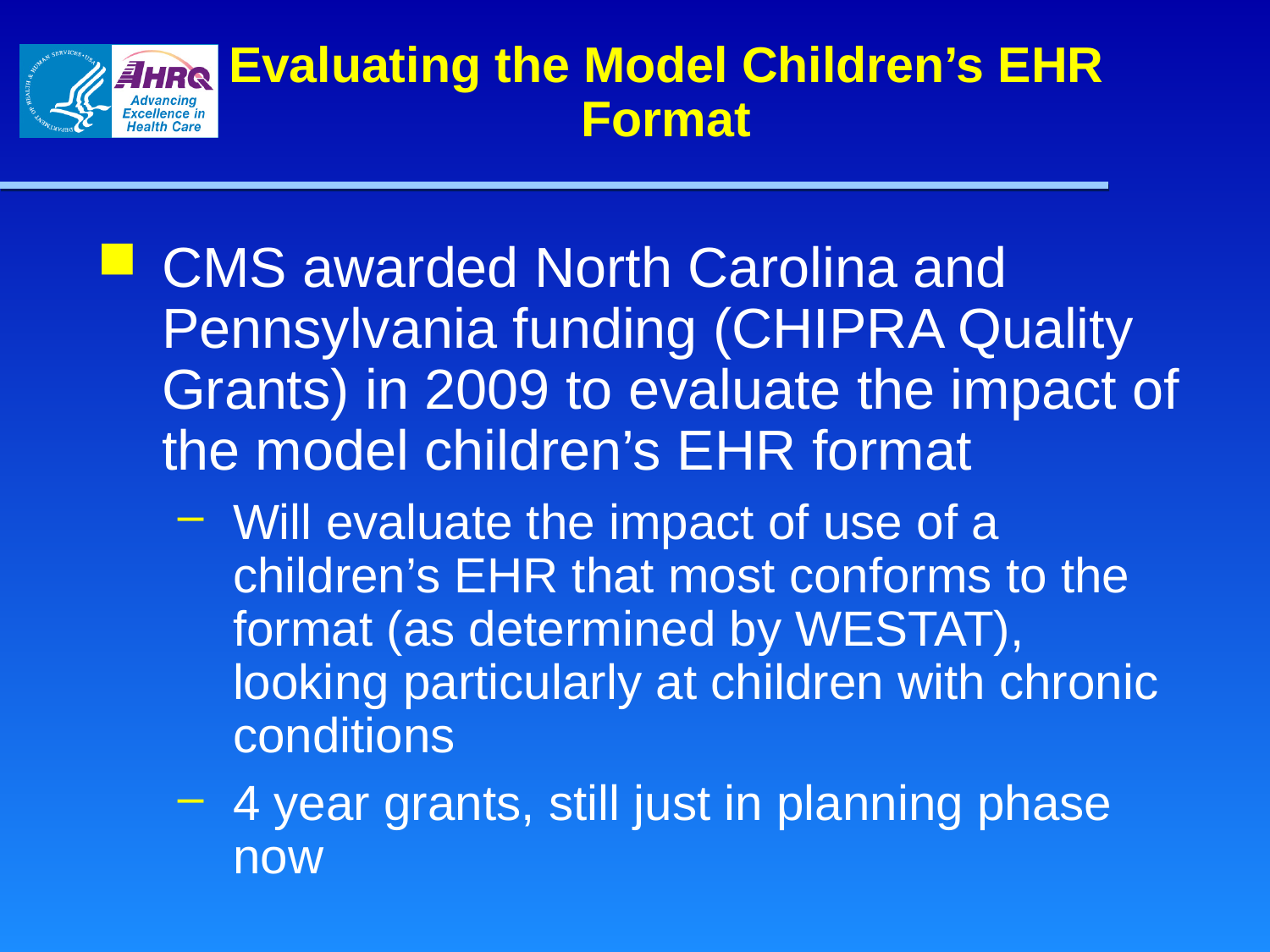

# Evaluating the Model Children’s EHR Format
CMS awarded North Carolina and Pennsylvania funding (CHIPRA Quality Grants) in 2009 to evaluate the impact of the model children’s EHR format
Will evaluate the impact of use of a children’s EHR that most conforms to the format (as determined by WESTAT), looking particularly at children with chronic conditions
4 year grants, still just in planning phase now